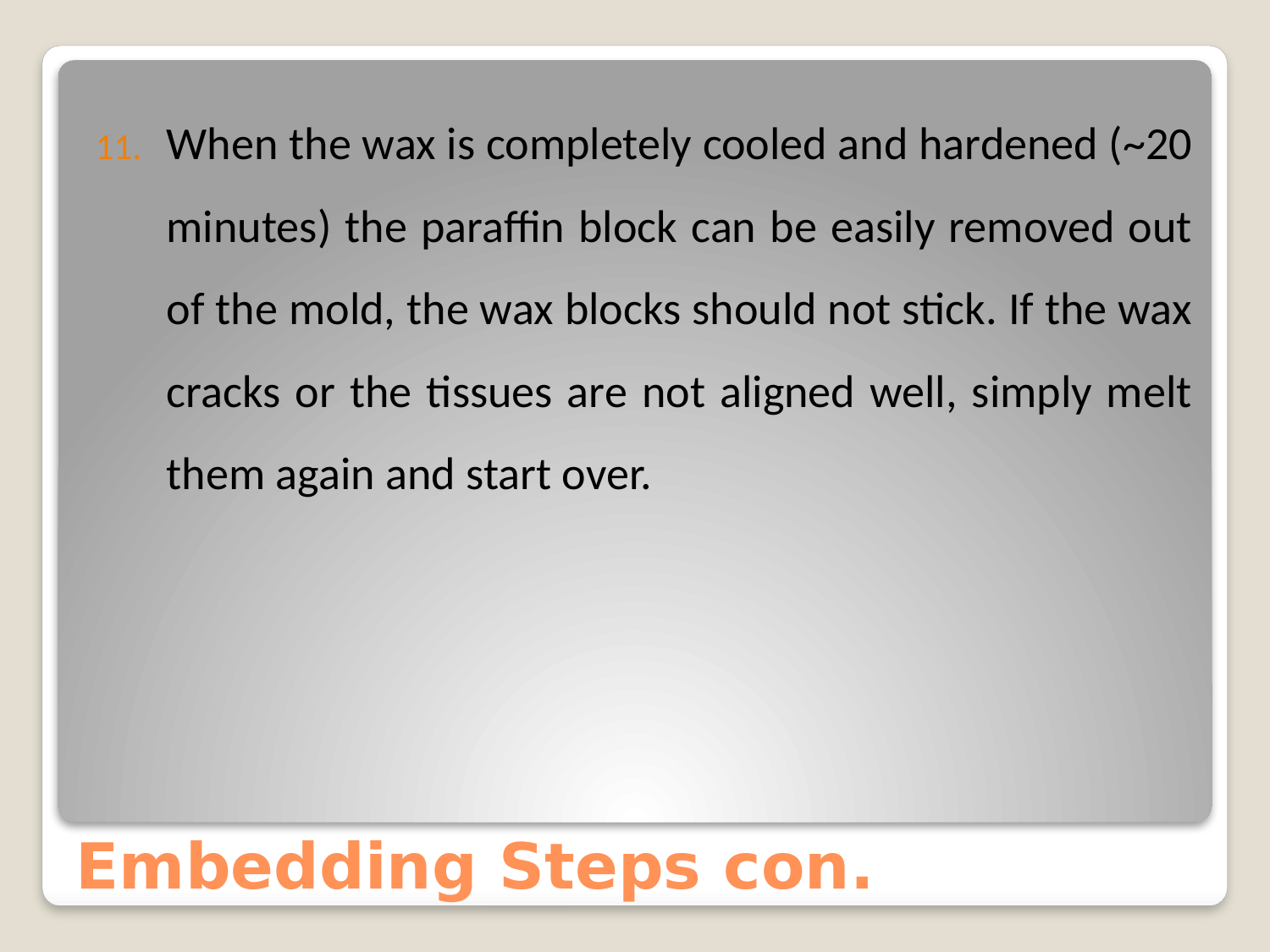

When the wax is completely cooled and hardened (~20 minutes) the paraffin block can be easily removed out of the mold, the wax blocks should not stick. If the wax cracks or the tissues are not aligned well, simply melt them again and start over.

# Embedding Steps con.